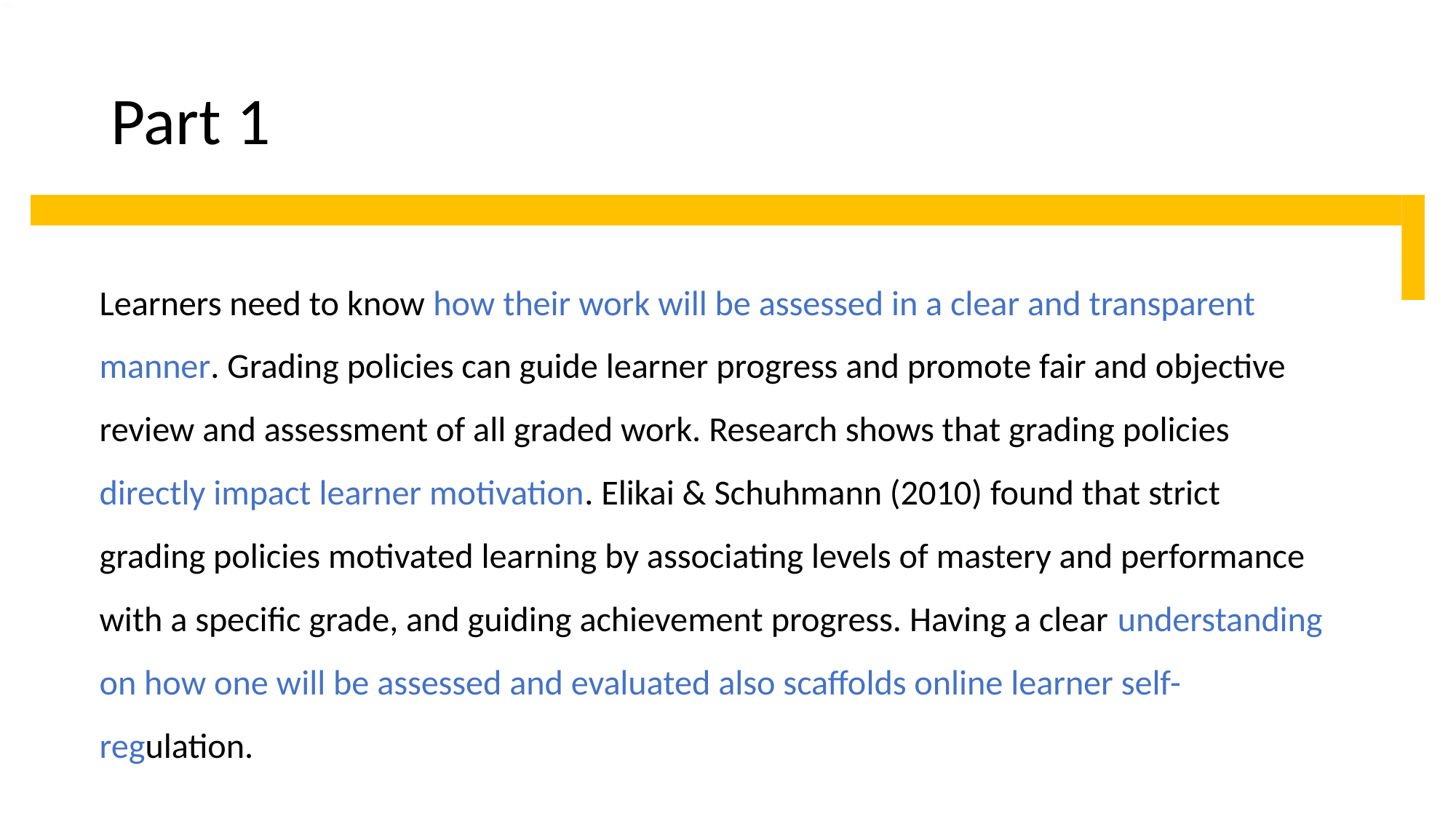

# Part 1

Learners need to know how their work will be assessed in a clear and transparent manner. Grading policies can guide learner progress and promote fair and objective review and assessment of all graded work. Research shows that grading policies directly impact learner motivation. Elikai & Schuhmann (2010) found that strict grading policies motivated learning by associating levels of mastery and performance with a specific grade, and guiding achievement progress. Having a clear understanding on how one will be assessed and evaluated also scaffolds online learner self-regulation.